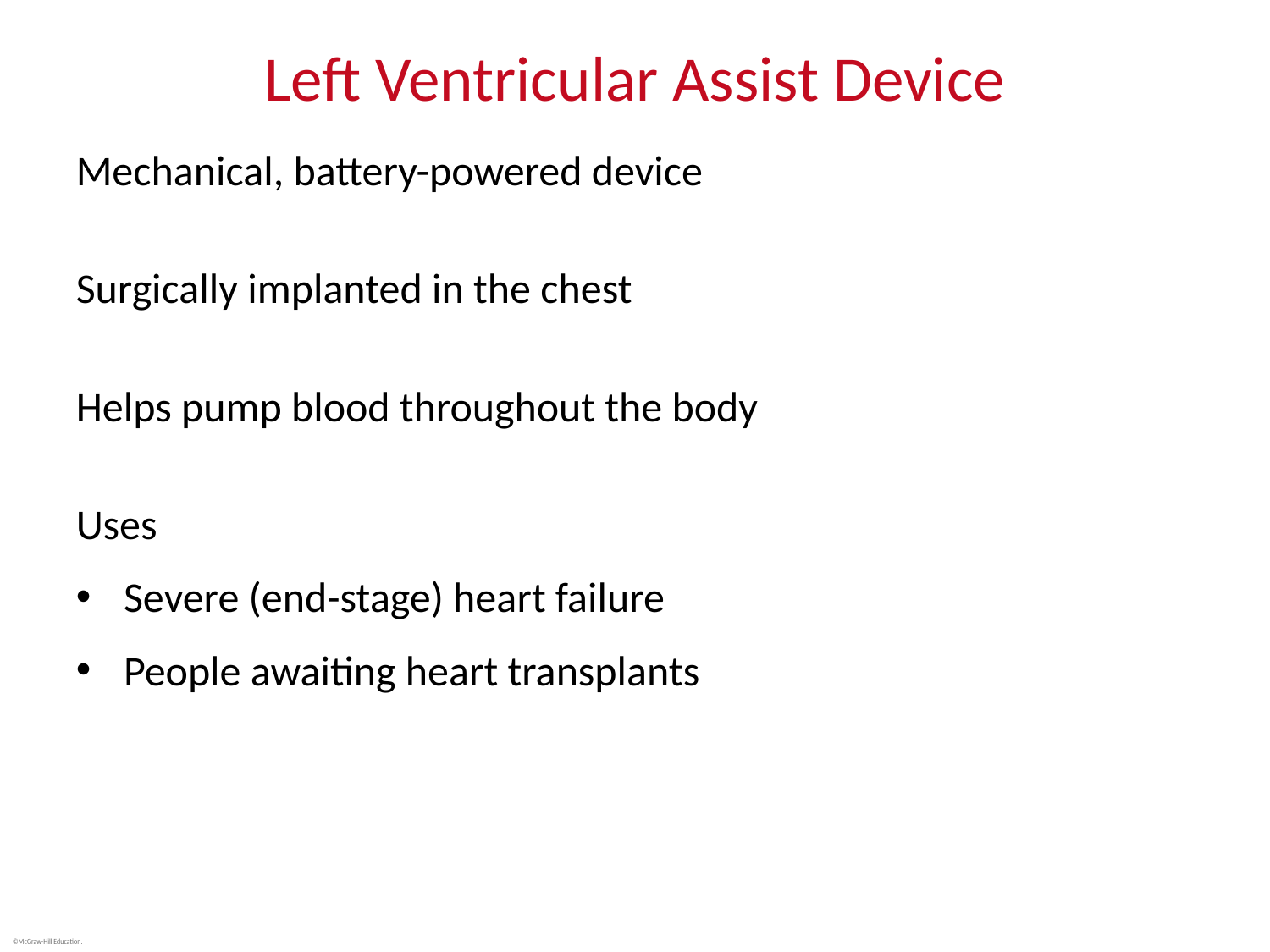

# Left Ventricular Assist Device
Mechanical, battery-powered device
Surgically implanted in the chest
Helps pump blood throughout the body
Uses
Severe (end-stage) heart failure
People awaiting heart transplants